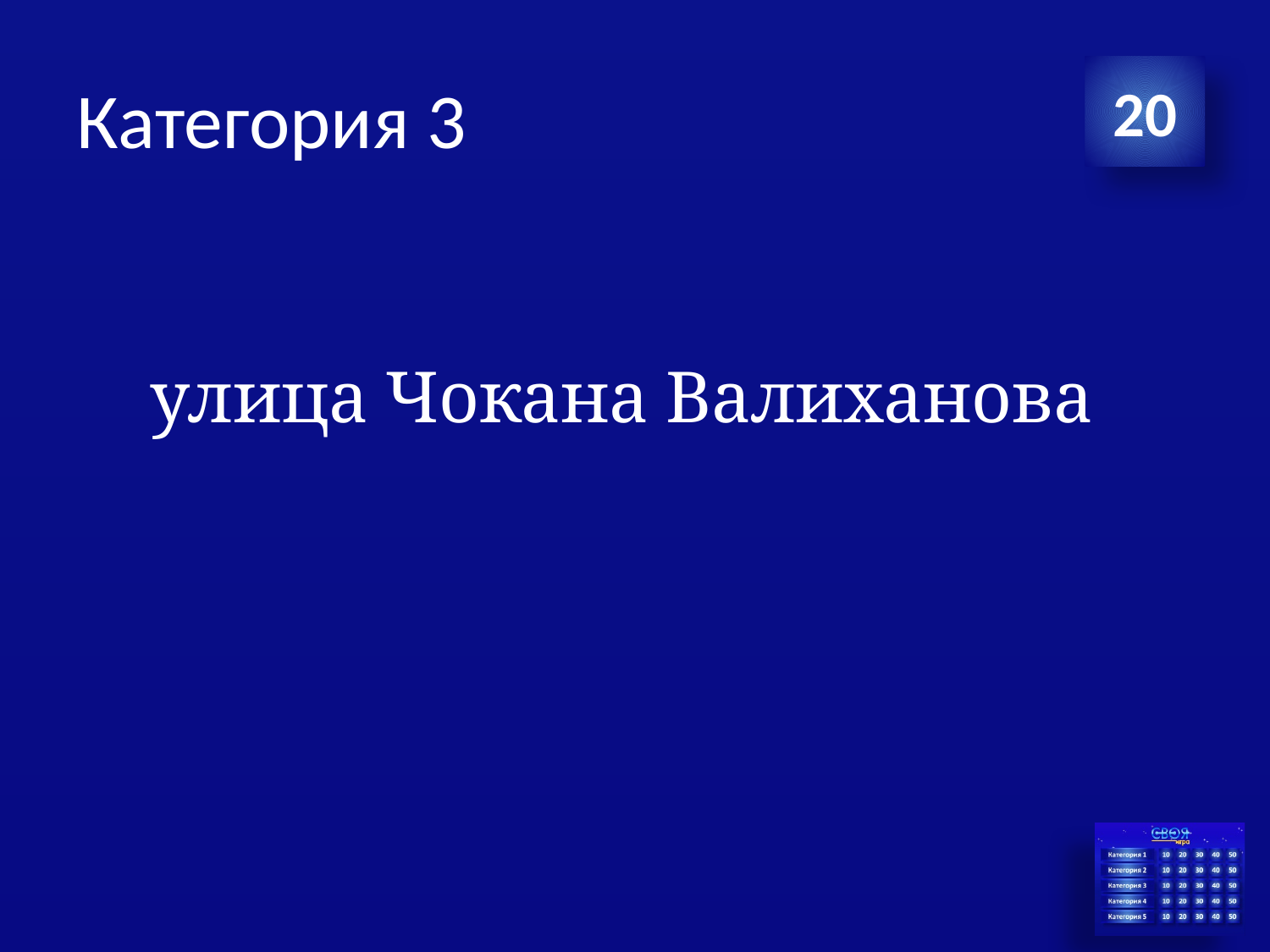

# Категория 3
20
улица Чокана Валиханова